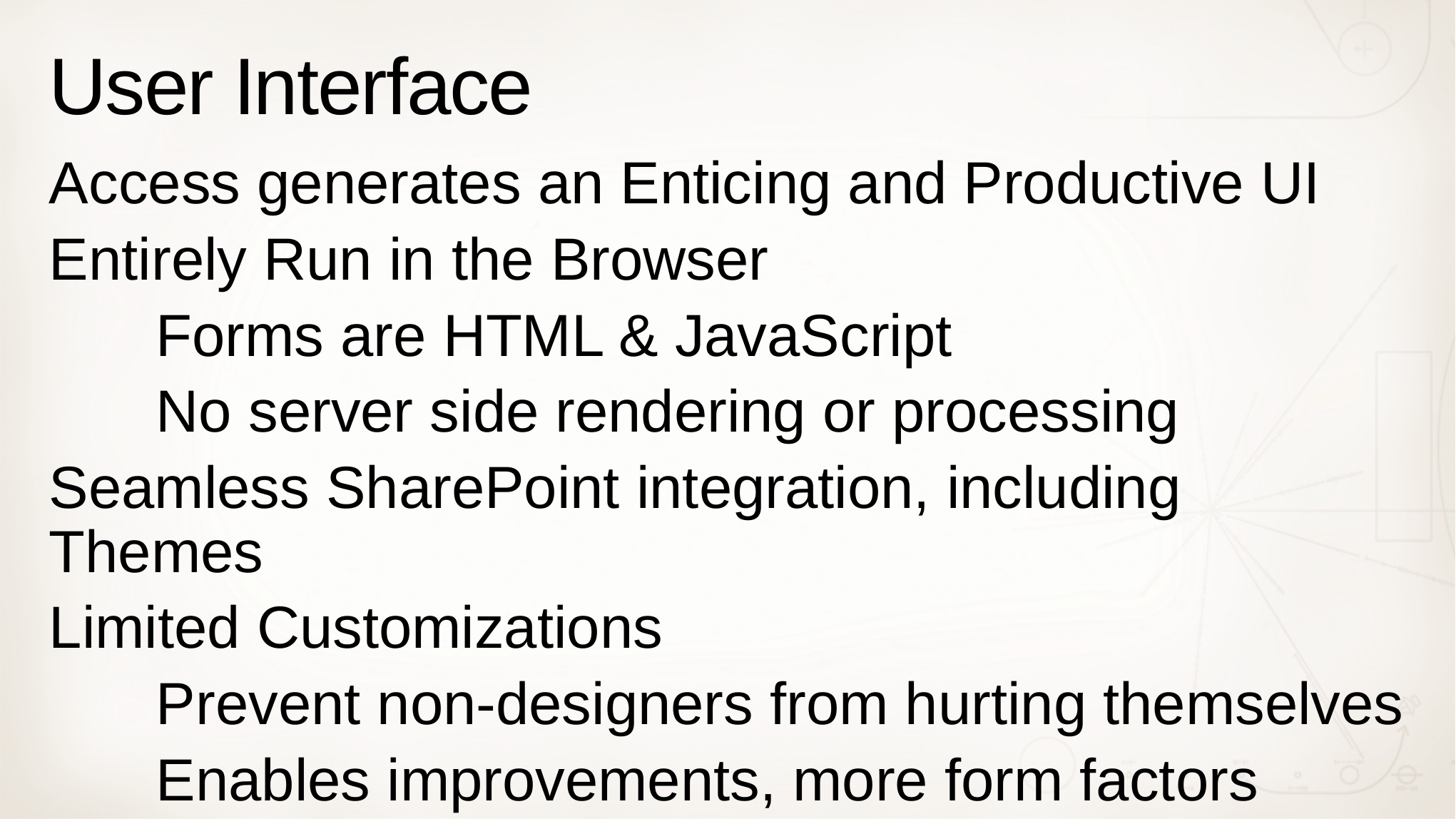

# User Interface
Access generates an Enticing and Productive UI
Entirely Run in the Browser
	Forms are HTML & JavaScript
	No server side rendering or processing
Seamless SharePoint integration, including Themes
Limited Customizations
	Prevent non-designers from hurting themselves
	Enables improvements, more form factors